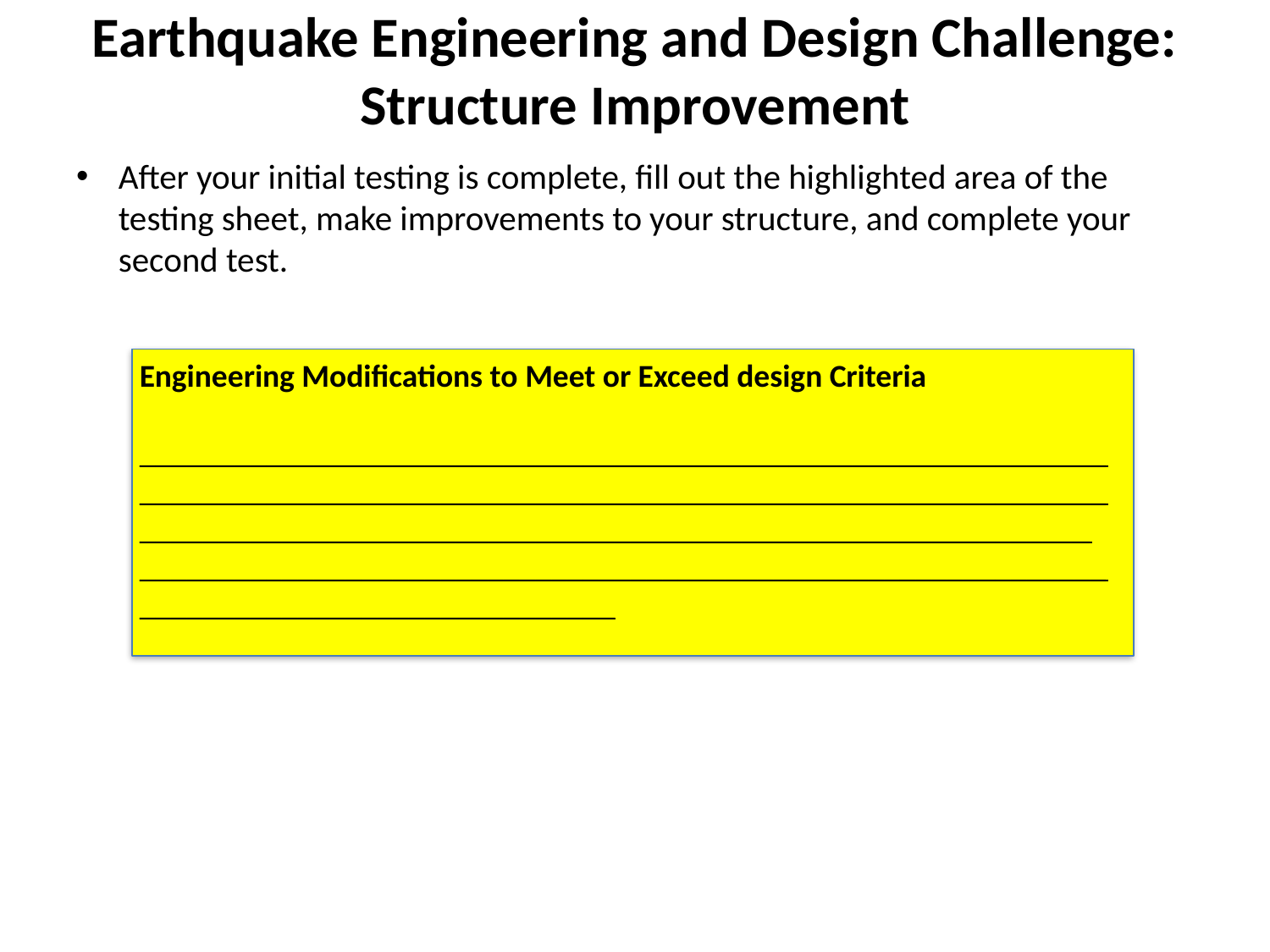

Earthquake Engineering and Design Challenge:
Structure Improvement
After your initial testing is complete, fill out the highlighted area of the testing sheet, make improvements to your structure, and complete your second test.
Engineering Modifications to Meet or Exceed design Criteria

______________________________________________________________________________________________________________________________________________________________________________________
___________________________________________________________________________________________